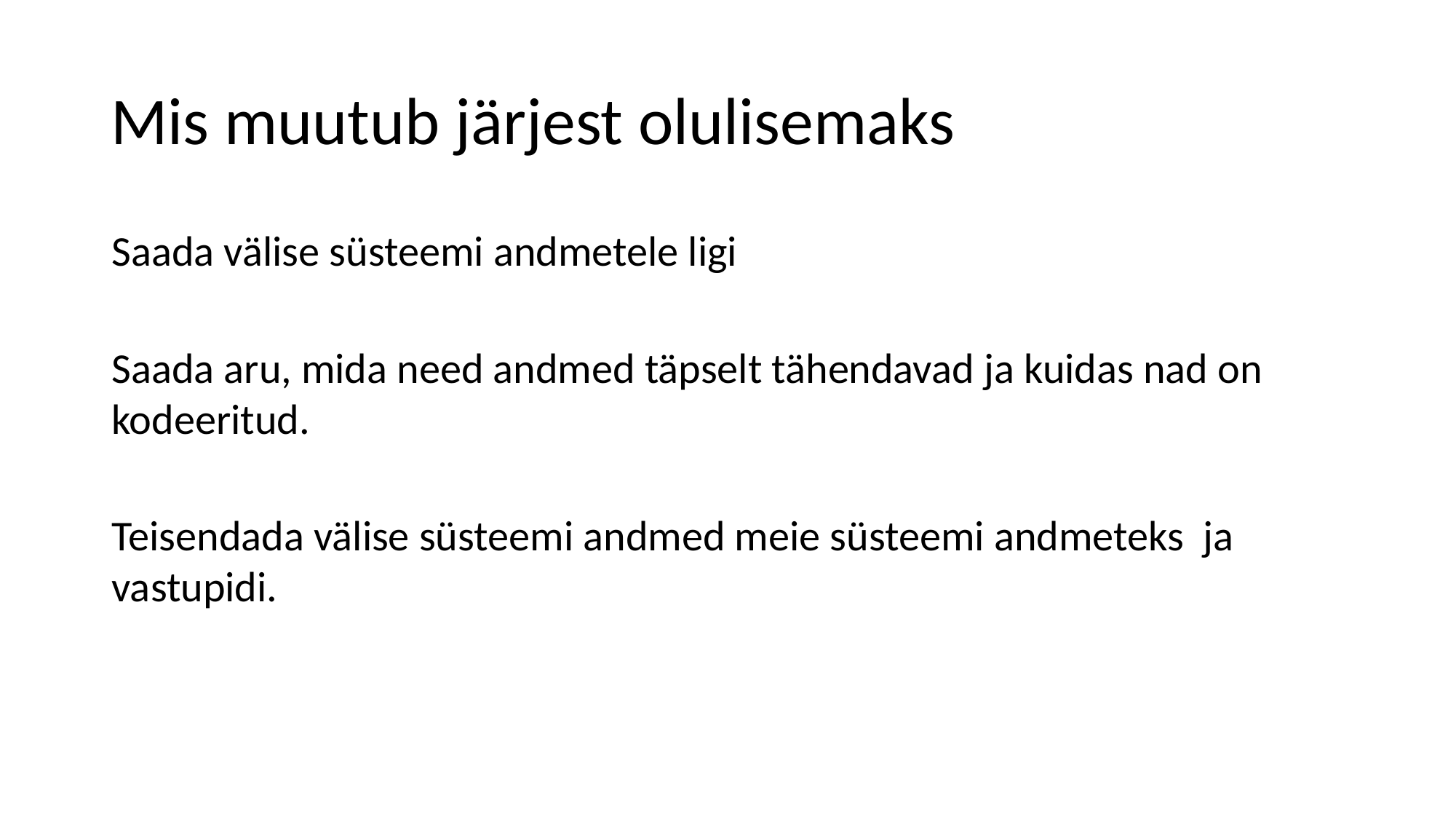

# Mis muutub järjest olulisemaks
Saada välise süsteemi andmetele ligi

Saada aru, mida need andmed täpselt tähendavad ja kuidas nad on kodeeritud.

Teisendada välise süsteemi andmed meie süsteemi andmeteks  ja vastupidi.